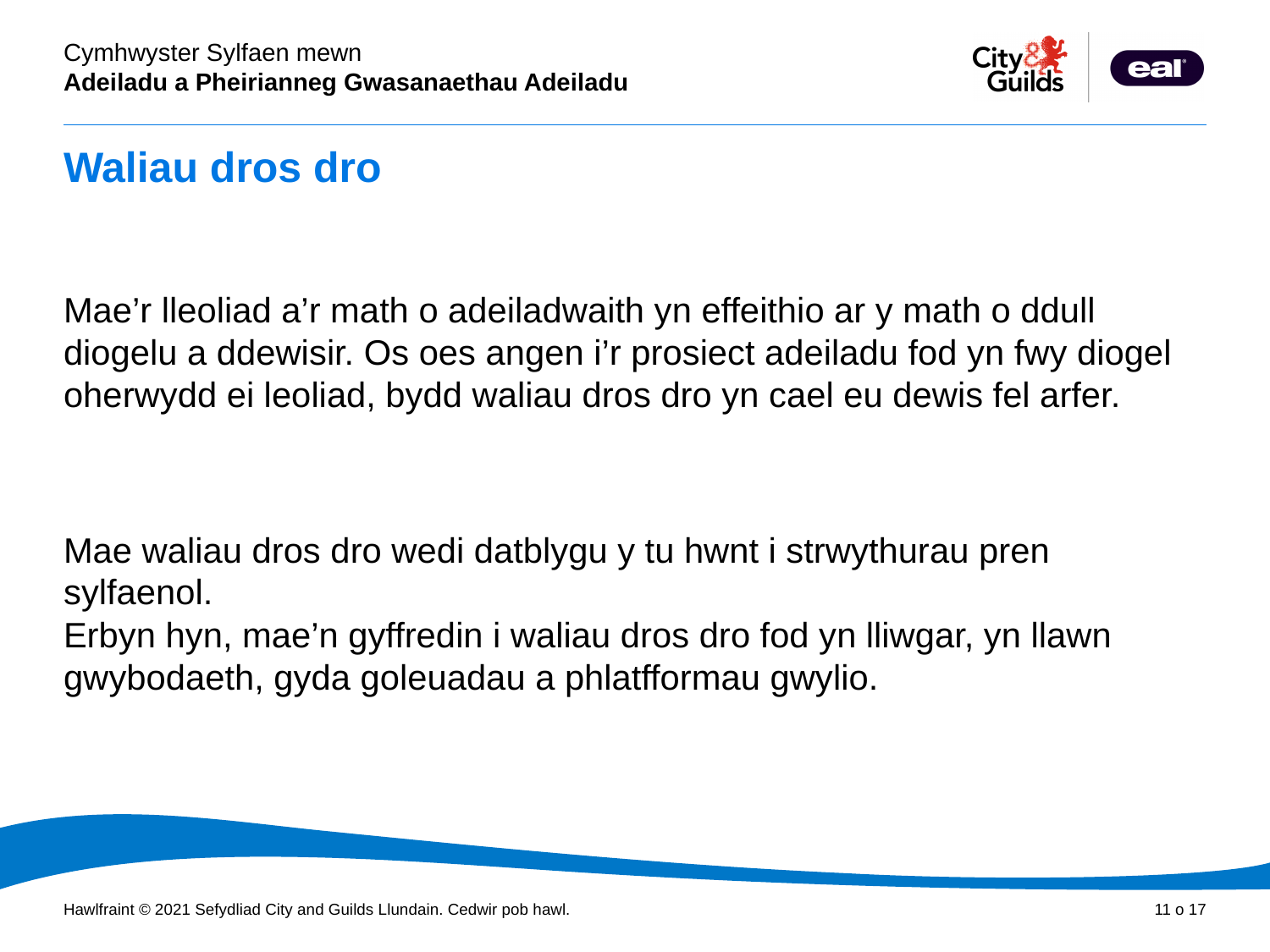

# Waliau dros dro

Mae’r lleoliad a’r math o adeiladwaith yn effeithio ar y math o ddull diogelu a ddewisir. Os oes angen i’r prosiect adeiladu fod yn fwy diogel oherwydd ei leoliad, bydd waliau dros dro yn cael eu dewis fel arfer.

Mae waliau dros dro wedi datblygu y tu hwnt i strwythurau pren sylfaenol.
Erbyn hyn, mae’n gyffredin i waliau dros dro fod yn lliwgar, yn llawn gwybodaeth, gyda goleuadau a phlatfformau gwylio.